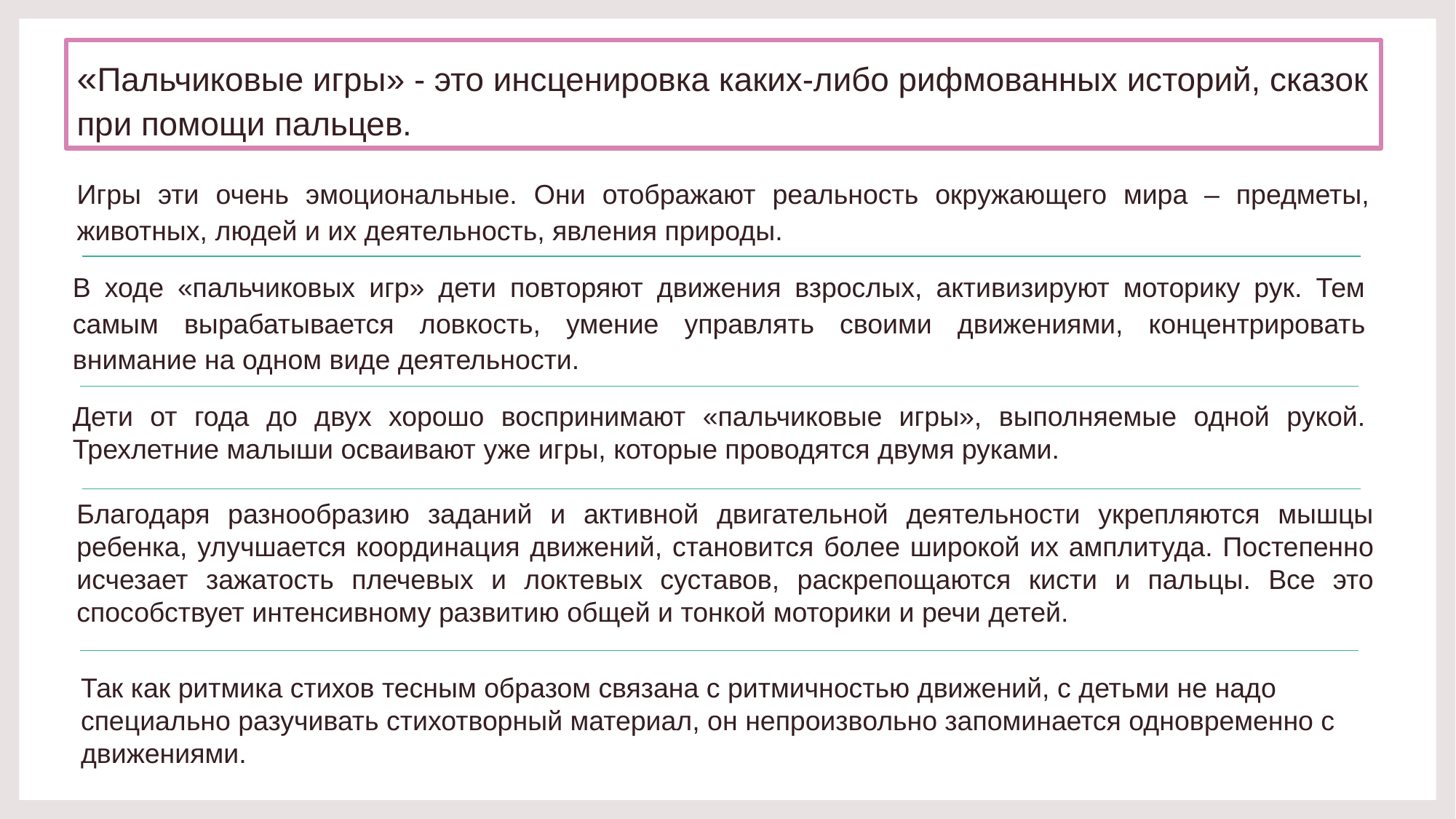

# «Пальчиковые игры» - это инсценировка каких-либо рифмованных историй, сказок при помощи пальцев.
Игры эти очень эмоциональные. Они отображают реальность окружающего мира – предметы, животных, людей и их деятельность, явления природы.
В ходе «пальчиковых игр» дети повторяют движения взрослых, активизируют моторику рук. Тем самым вырабатывается ловкость, умение управлять своими движениями, концентрировать внимание на одном виде деятельности.
Дети от года до двух хорошо воспринимают «пальчиковые игры», выполняемые одной рукой. Трехлетние малыши осваивают уже игры, которые проводятся двумя руками.
Благодаря разнообразию заданий и активной двигательной деятельности укрепляются мышцы ребенка, улучшается координация движений, становится более широкой их амплитуда. Постепенно исчезает зажатость плечевых и локтевых суставов, раскрепощаются кисти и пальцы. Все это способствует интенсивному развитию общей и тонкой моторики и речи детей.
Так как ритмика стихов тесным образом связана с ритмичностью движений, с детьми не надо специально разучивать стихотворный материал, он непроизвольно запоминается одновременно с движениями.